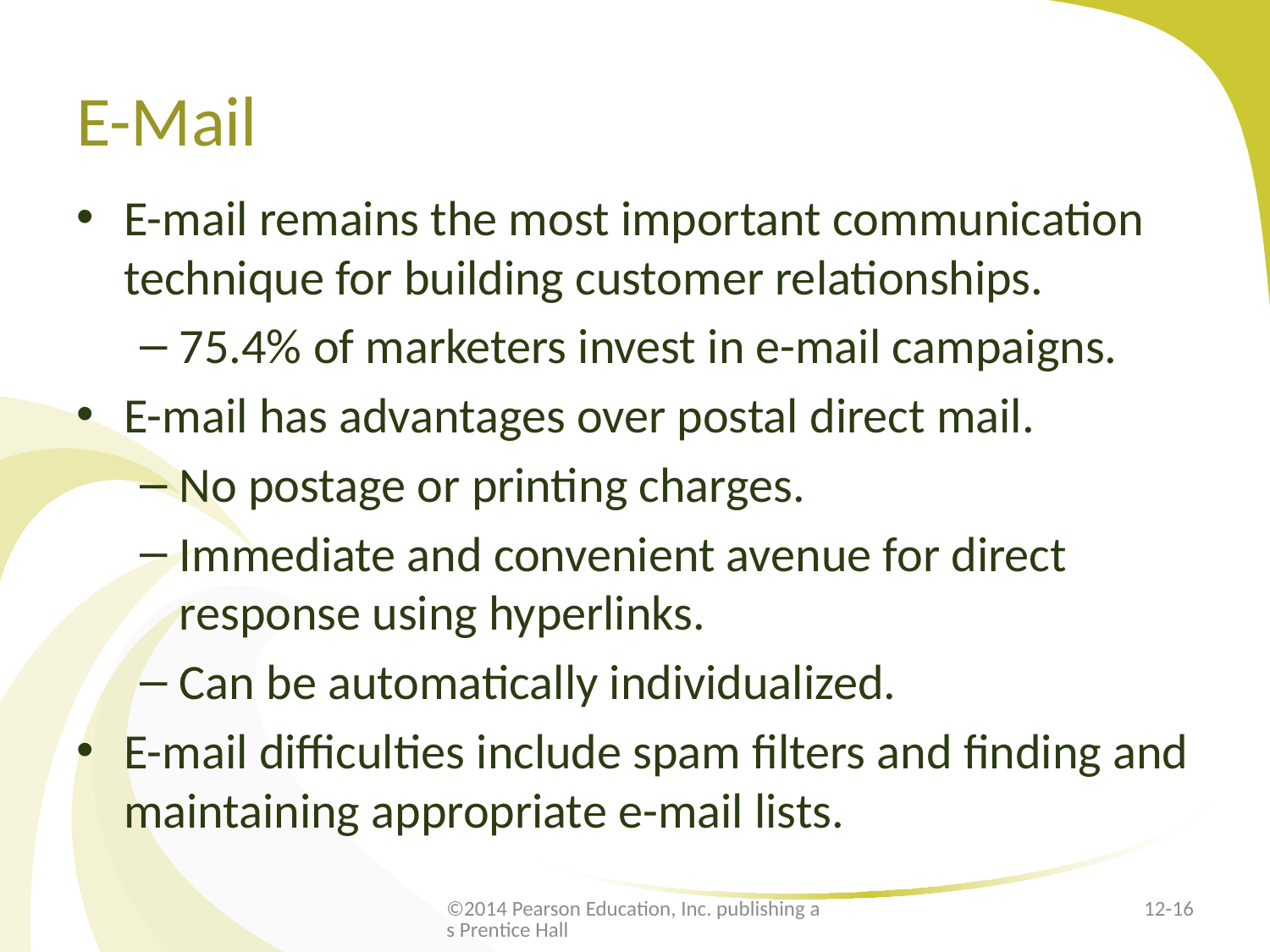

# E-Mail
E-mail remains the most important communication technique for building customer relationships.
75.4% of marketers invest in e-mail campaigns.
E-mail has advantages over postal direct mail.
No postage or printing charges.
Immediate and convenient avenue for direct response using hyperlinks.
Can be automatically individualized.
E-mail difficulties include spam filters and finding and maintaining appropriate e-mail lists.
©2014 Pearson Education, Inc. publishing as Prentice Hall
12-16